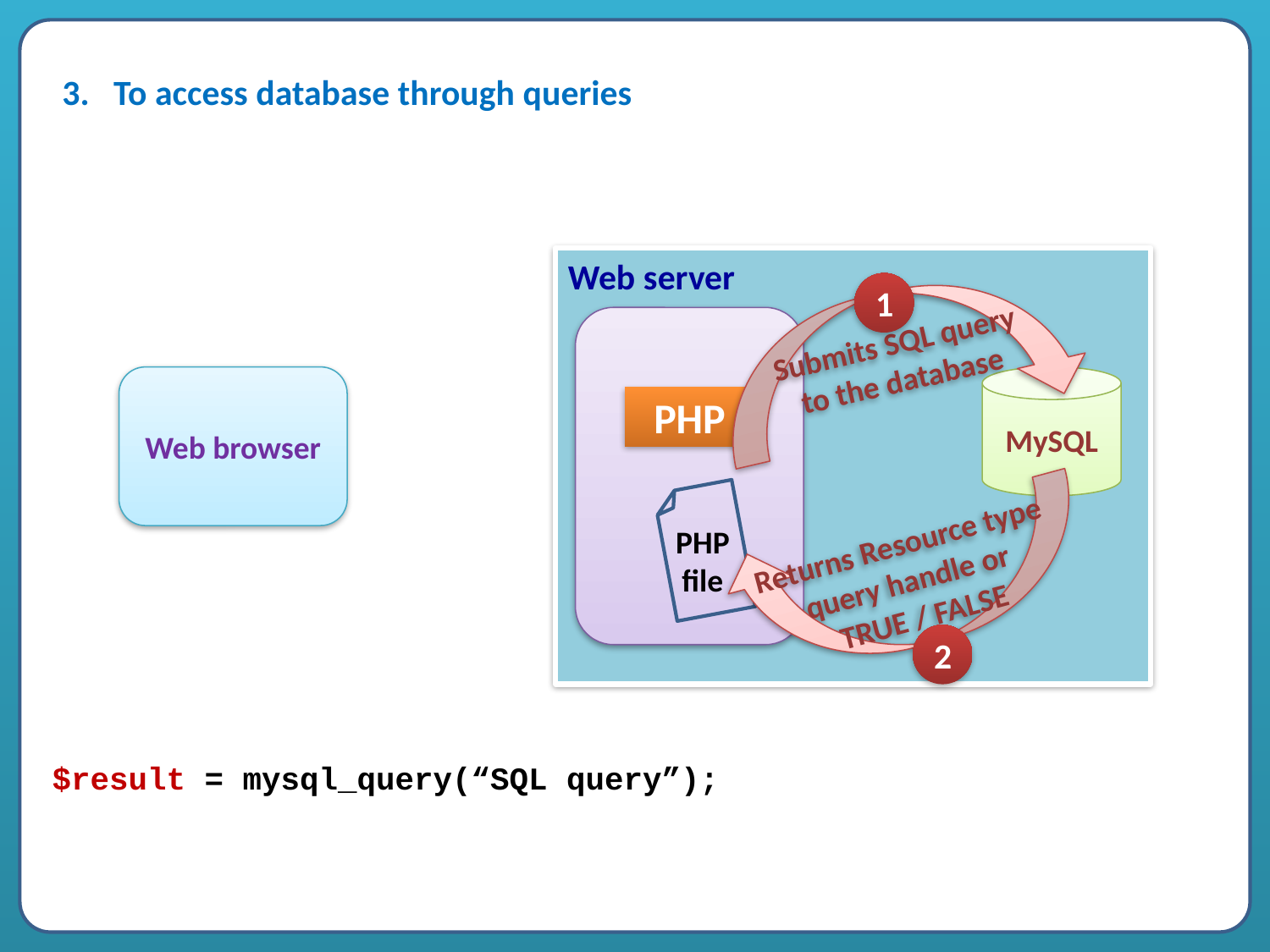

3.   To access database through queries
Web server

1
Submits SQL query
to the database

PHP

PHP file
Web browser
MySQL
Returns Resource type query handle or
  TRUE / FALSE
2
$result = mysql_query(“SQL query”);